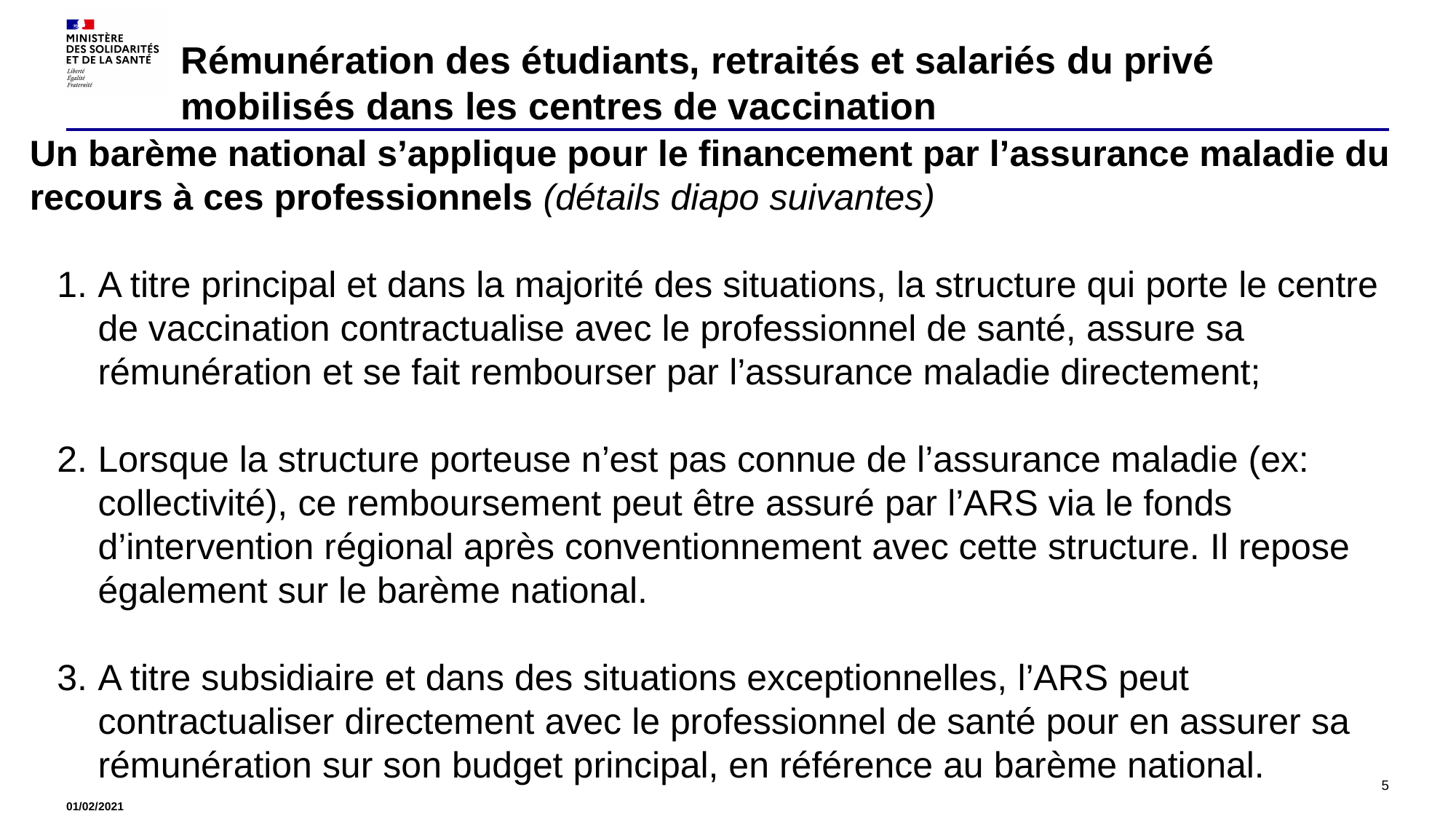

# Rémunération des étudiants, retraités et salariés du privé mobilisés dans les centres de vaccination

Un barème national s’applique pour le financement par l’assurance maladie du recours à ces professionnels (détails diapo suivantes)

A titre principal et dans la majorité des situations, la structure qui porte le centre de vaccination contractualise avec le professionnel de santé, assure sa rémunération et se fait rembourser par l’assurance maladie directement;

Lorsque la structure porteuse n’est pas connue de l’assurance maladie (ex: collectivité), ce remboursement peut être assuré par l’ARS via le fonds d’intervention régional après conventionnement avec cette structure. Il repose également sur le barème national.

A titre subsidiaire et dans des situations exceptionnelles, l’ARS peut contractualiser directement avec le professionnel de santé pour en assurer sa rémunération sur son budget principal, en référence au barème national.
01/02/2021